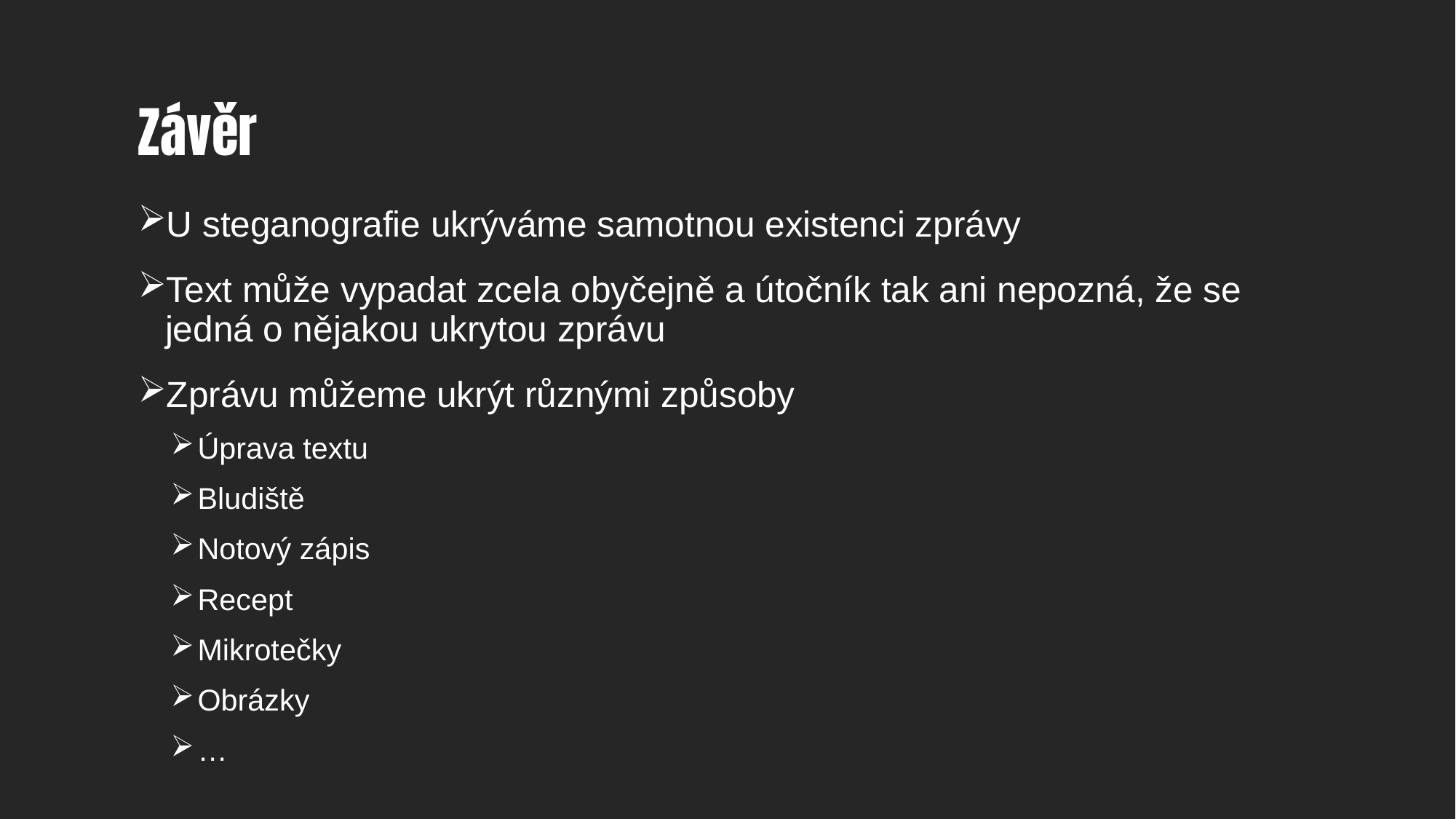

# Závěr
U steganografie ukrýváme samotnou existenci zprávy
Text může vypadat zcela obyčejně a útočník tak ani nepozná, že se jedná o nějakou ukrytou zprávu
Zprávu můžeme ukrýt různými způsoby
Úprava textu
Bludiště
Notový zápis
Recept
Mikrotečky
Obrázky
…